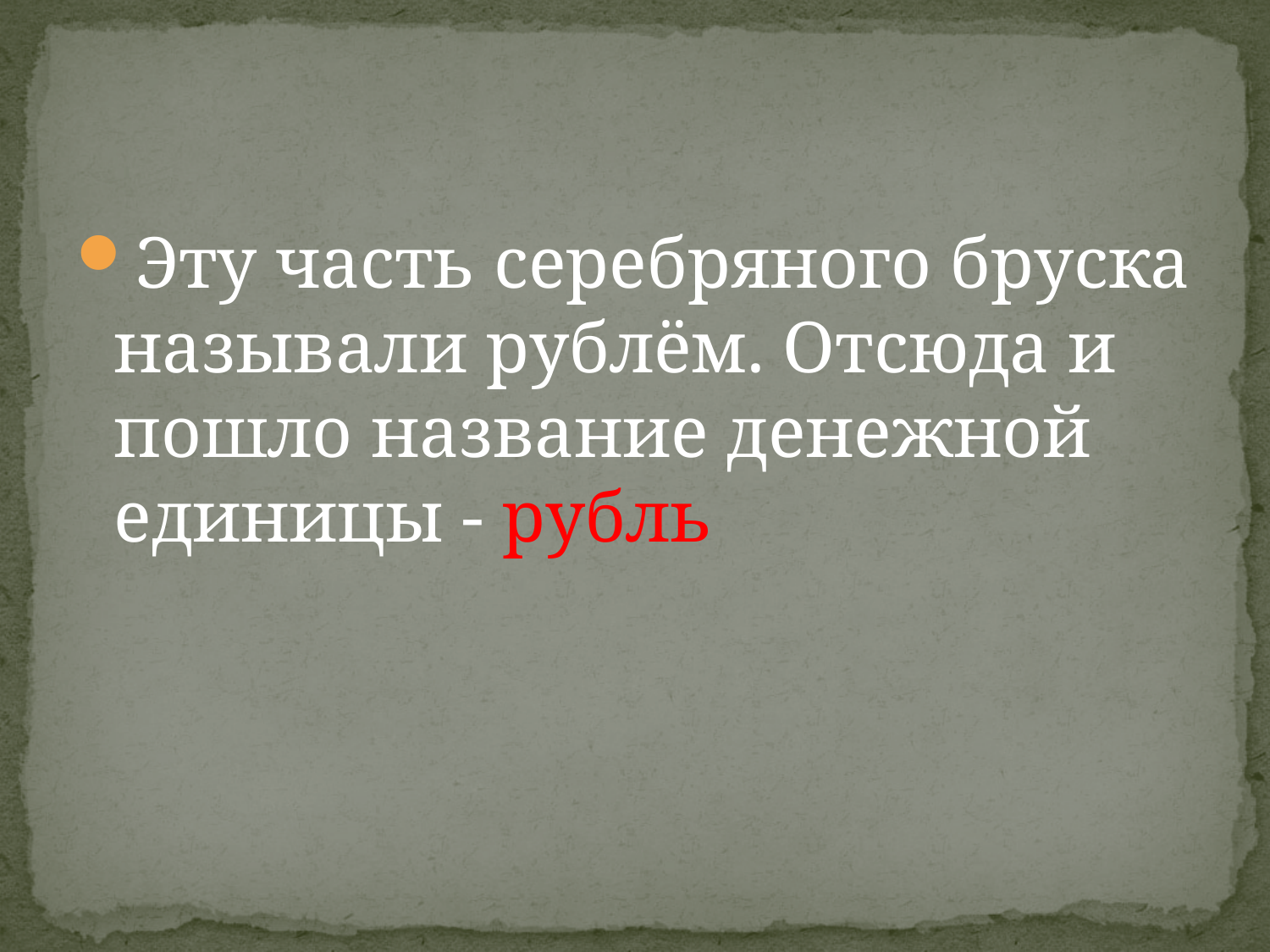

#
Эту часть серебряного бруска называли рублём. Отсюда и пошло название денежной единицы - рубль